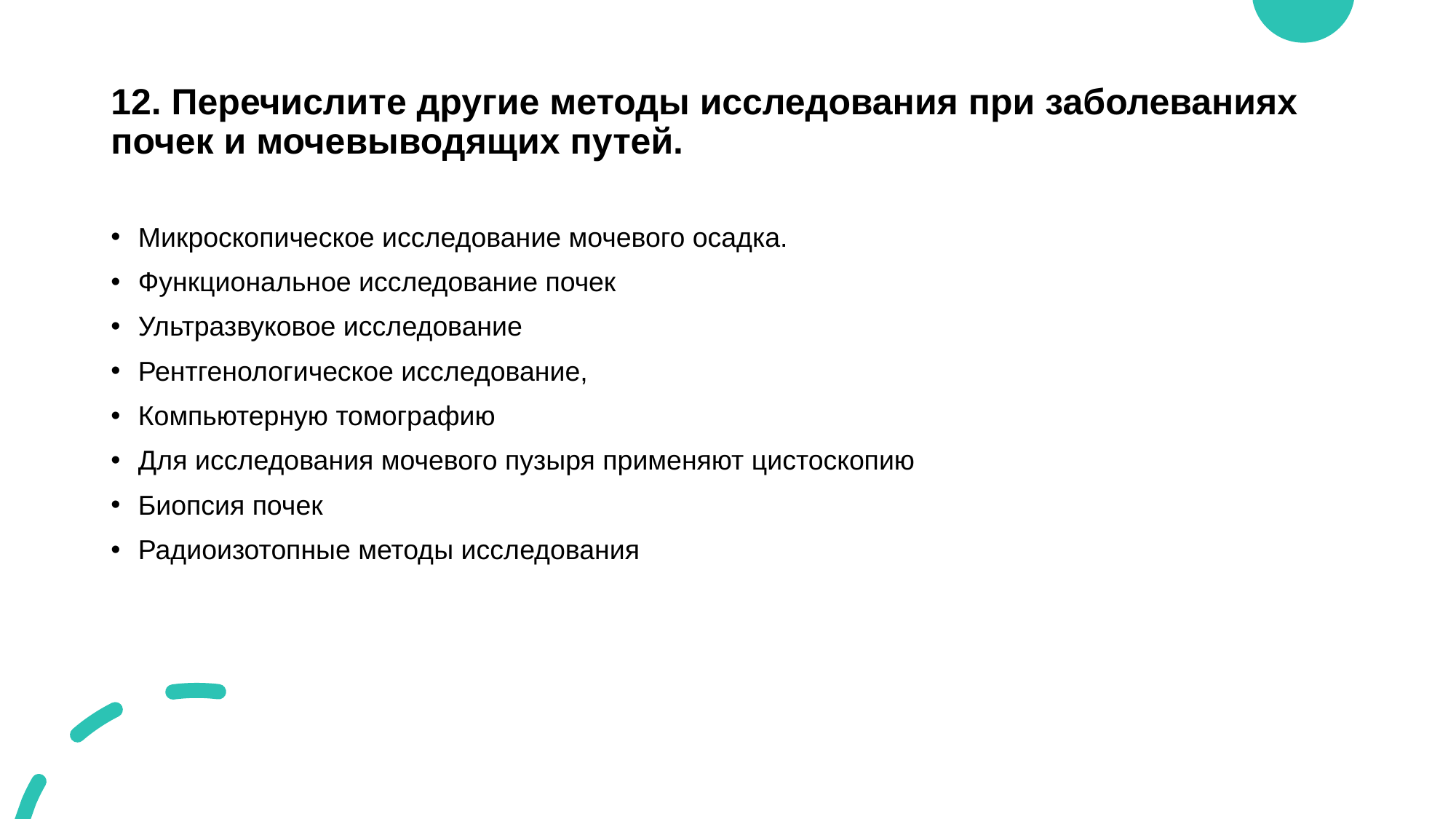

# 12. Перечислите другие методы исследования при заболеваниях почек и мочевыводящих путей.
Микроскопическое исследование мочевого осадка.
Функциональное исследование почек
Ультразвуковое исследование
Рентгенологическое исследование,
Компьютерную томографию
Для исследования мочевого пузыря применяют цистоскопию
Биопсия почек
Радиоизотопные методы исследования